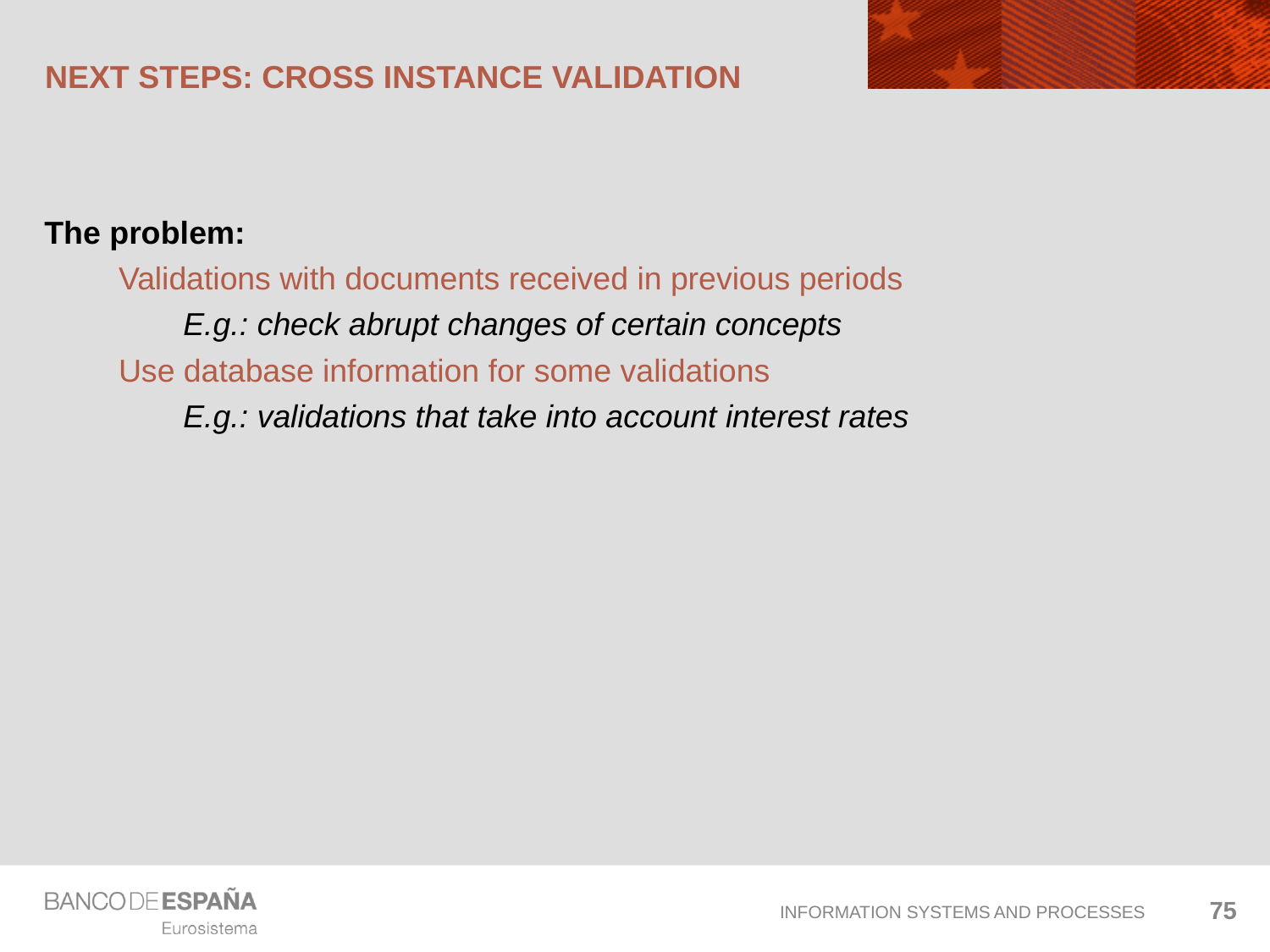

# Next STEPS: CROSS INSTANCE VALIDATION
The problem:
Validations with documents received in previous periods
E.g.: check abrupt changes of certain concepts
Use database information for some validations
E.g.: validations that take into account interest rates

75